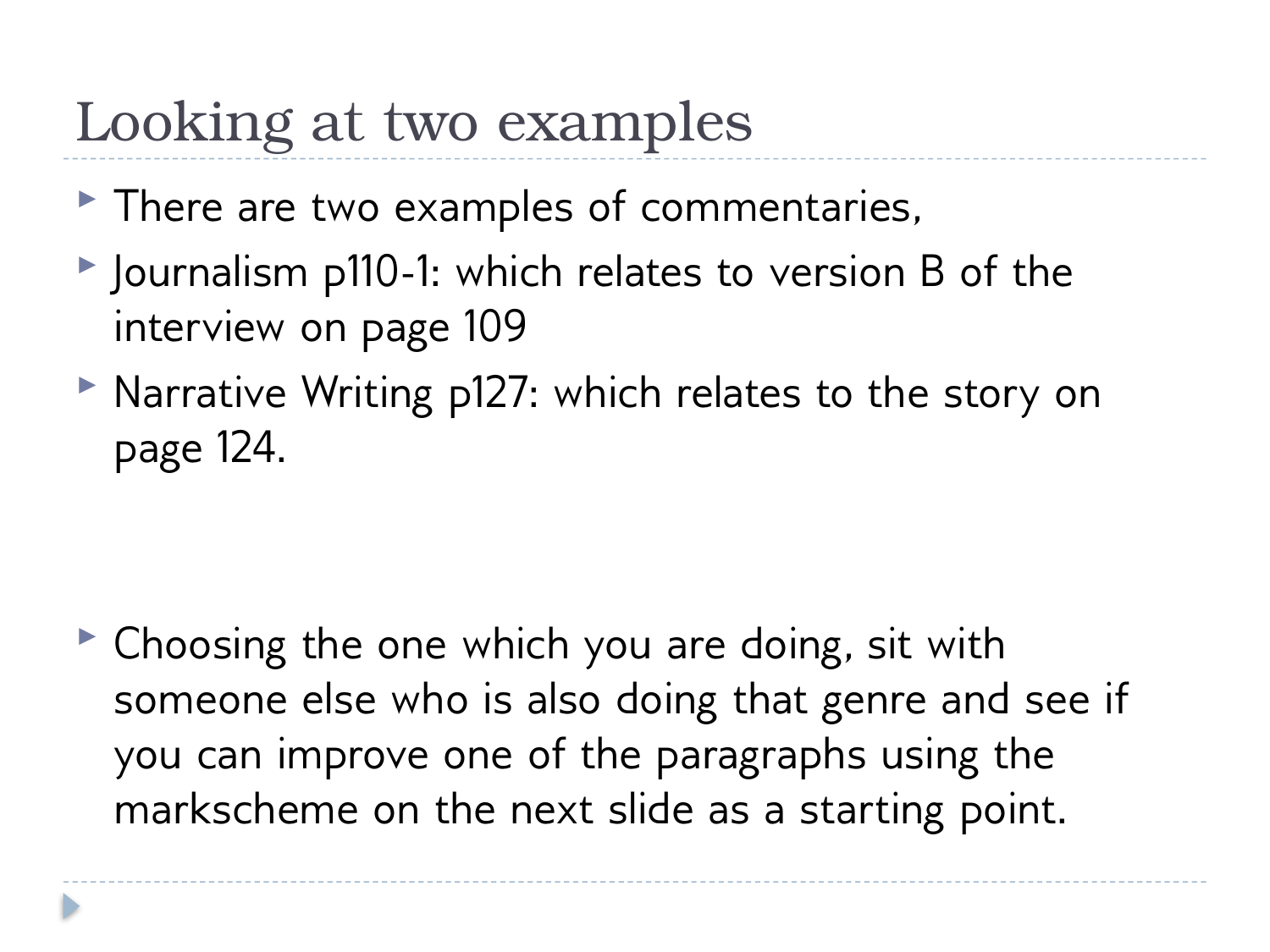

# Looking at two examples
There are two examples of commentaries,
Journalism p110-1: which relates to version B of the interview on page 109
Narrative Writing p127: which relates to the story on page 124.

Choosing the one which you are doing, sit with someone else who is also doing that genre and see if you can improve one of the paragraphs using the markscheme on the next slide as a starting point.